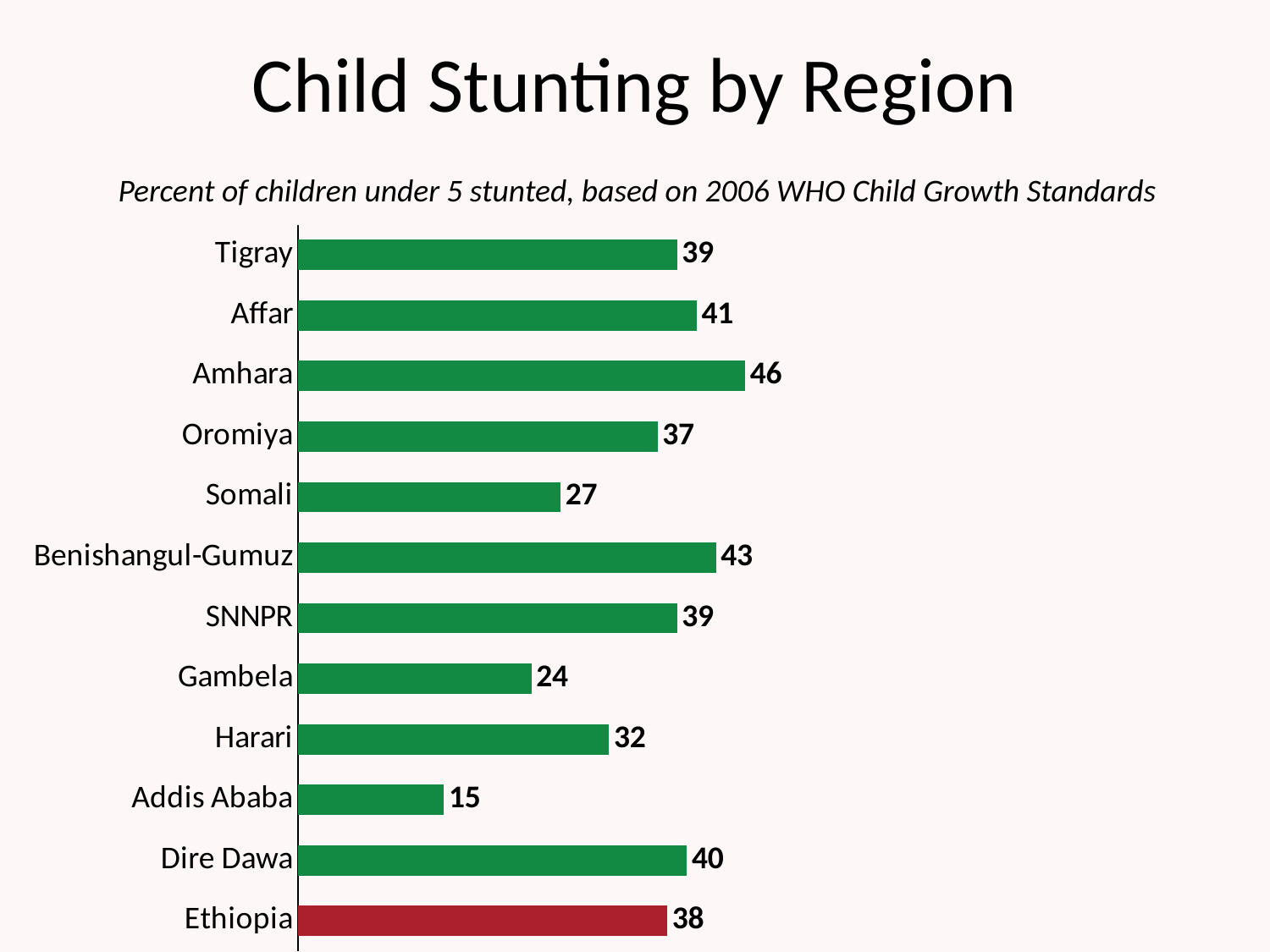

# Child Stunting by Region
Percent of children under 5 stunted, based on 2006 WHO Child Growth Standards

### Chart

| Category | Series 1 |
|---|---|
| Ethiopia | 38.0 |
| Dire Dawa | 40.0 |
| Addis Ababa | 15.0 |
| Harari | 32.0 |
| Gambela | 24.0 |
| SNNPR | 39.0 |
| Benishangul-Gumuz | 43.0 |
| Somali | 27.0 |
| Oromiya | 37.0 |
| Amhara | 46.0 |
| Affar | 41.0 |
| Tigray | 39.0 |